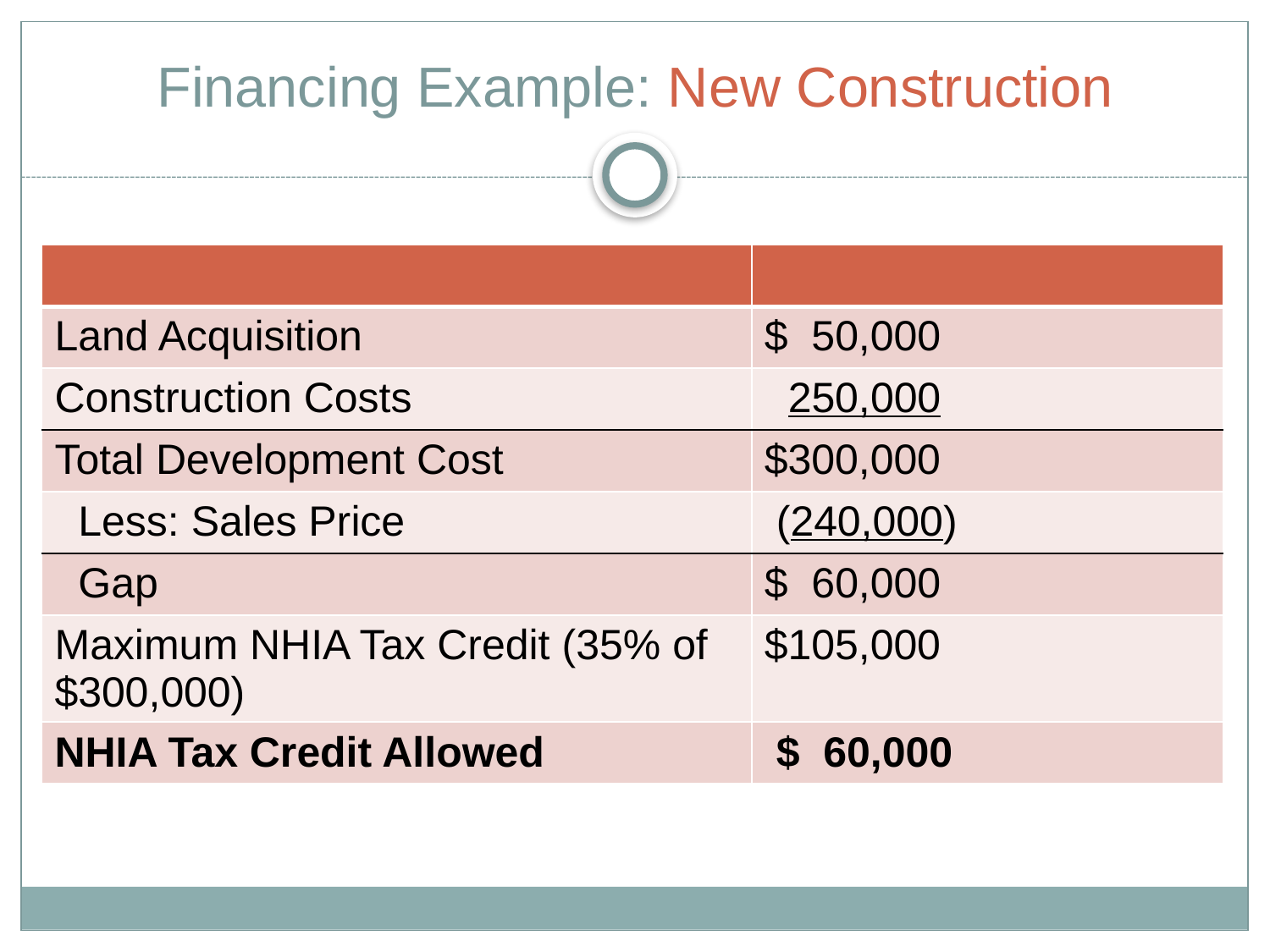

# Financing Example: New Construction
|  |  |
| --- | --- |
| Land Acquisition | $ 50,000 |
| Construction Costs | 250,000 |
| Total Development Cost | $300,000 |
| Less: Sales Price | (240,000) |
| Gap | $ 60,000 |
| Maximum NHIA Tax Credit (35% of $300,000) | $105,000 |
| NHIA Tax Credit Allowed | $ 60,000 |